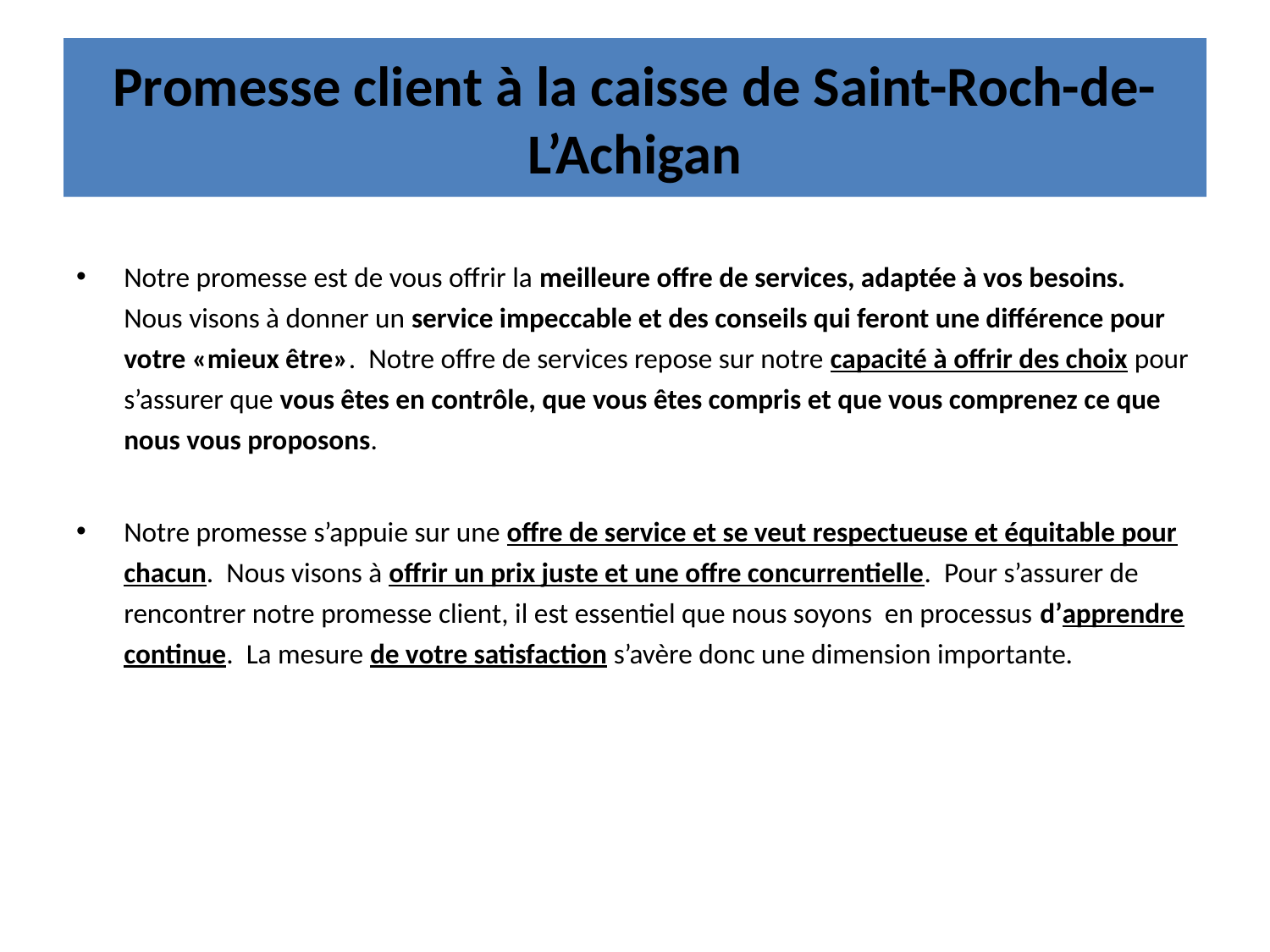

# Promesse client à la caisse de Saint-Roch-de-L’Achigan
Notre promesse est de vous offrir la meilleure offre de services, adaptée à vos besoins.  Nous visons à donner un service impeccable et des conseils qui feront une différence pour votre «mieux être».  Notre offre de services repose sur notre capacité à offrir des choix pour s’assurer que vous êtes en contrôle, que vous êtes compris et que vous comprenez ce que nous vous proposons.

Notre promesse s’appuie sur une offre de service et se veut respectueuse et équitable pour chacun.  Nous visons à offrir un prix juste et une offre concurrentielle.  Pour s’assurer de rencontrer notre promesse client, il est essentiel que nous soyons  en processus d’apprendre continue.  La mesure de votre satisfaction s’avère donc une dimension importante.